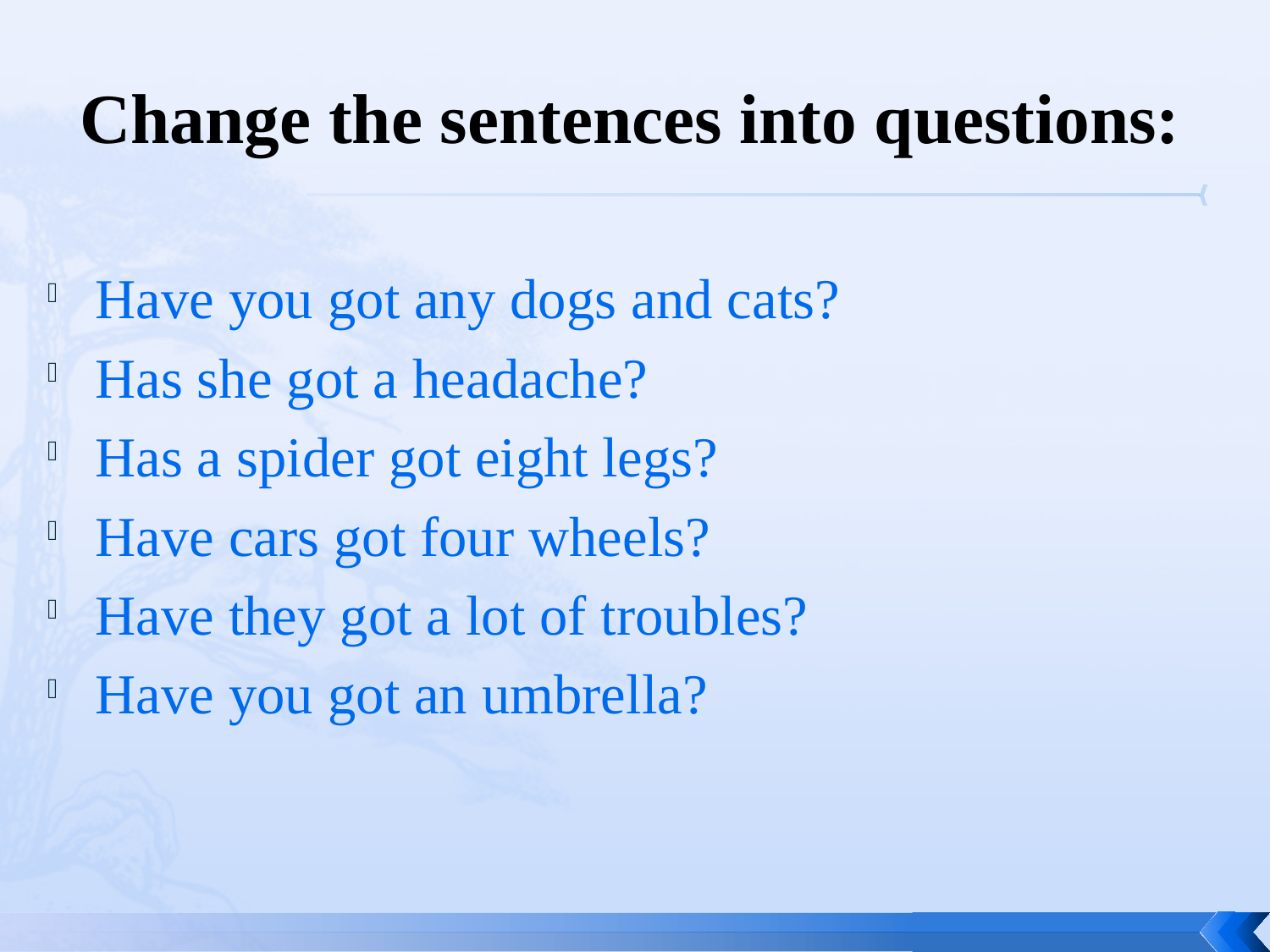

# Change the sentences into questions:
Have you got any dogs and cats?
Has she got a headache?
Has a spider got eight legs?
Have cars got four wheels?
Have they got a lot of troubles?
Have you got an umbrella?